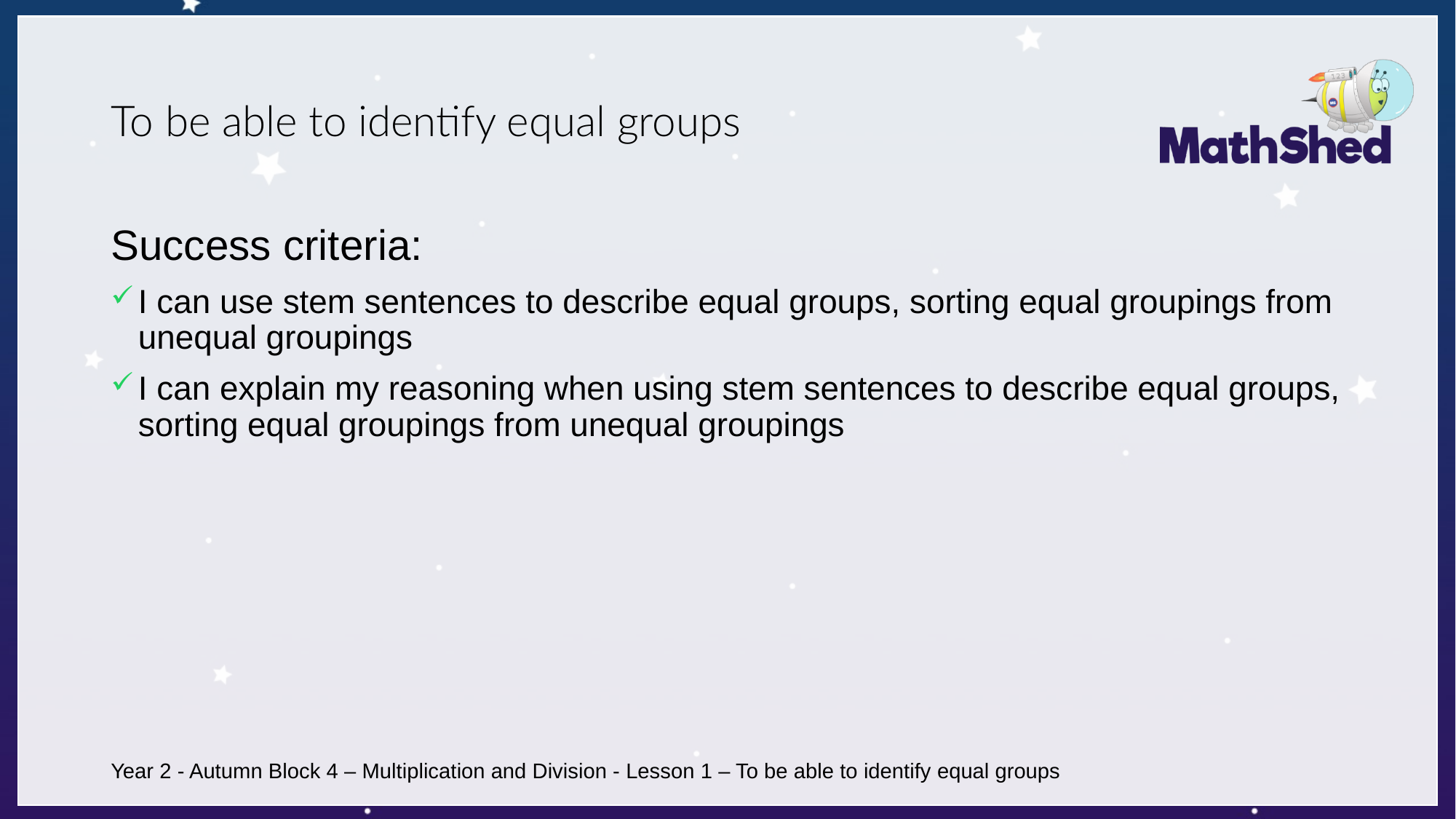

# To be able to identify equal groups
Success criteria:
I can use stem sentences to describe equal groups, sorting equal groupings from unequal groupings
I can explain my reasoning when using stem sentences to describe equal groups, sorting equal groupings from unequal groupings
Year 2 - Autumn Block 4 – Multiplication and Division - Lesson 1 – To be able to identify equal groups